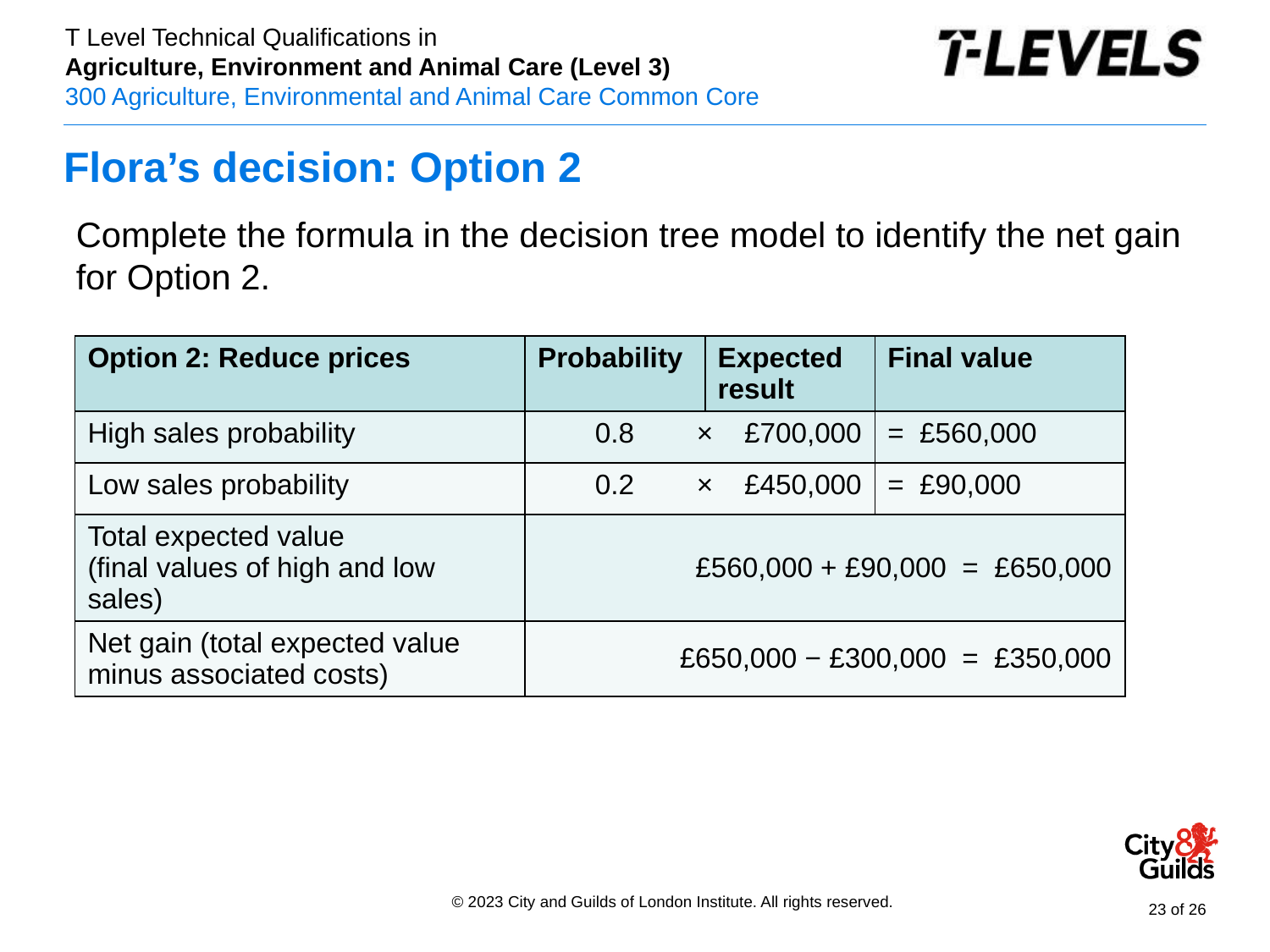

# Flora’s decision: Option 2
Complete the formula in the decision tree model to identify the net gain for Option 2.
| Option 2: Reduce prices | Probability | Expected result | Final value |
| --- | --- | --- | --- |
| High sales probability | 0.8 × £700,000 | £900,000 | = £560,000 |
| Low sales probability | 0.2 × £450,000 |  | = £90,000 |
| Total expected value (final values of high and low sales) | £560,000 + £90,000 = £650,000 |  | £830,000 |
| Net gain (total expected value minus associated costs) | £650,000 − £300,000 = £350,000 |  |  |